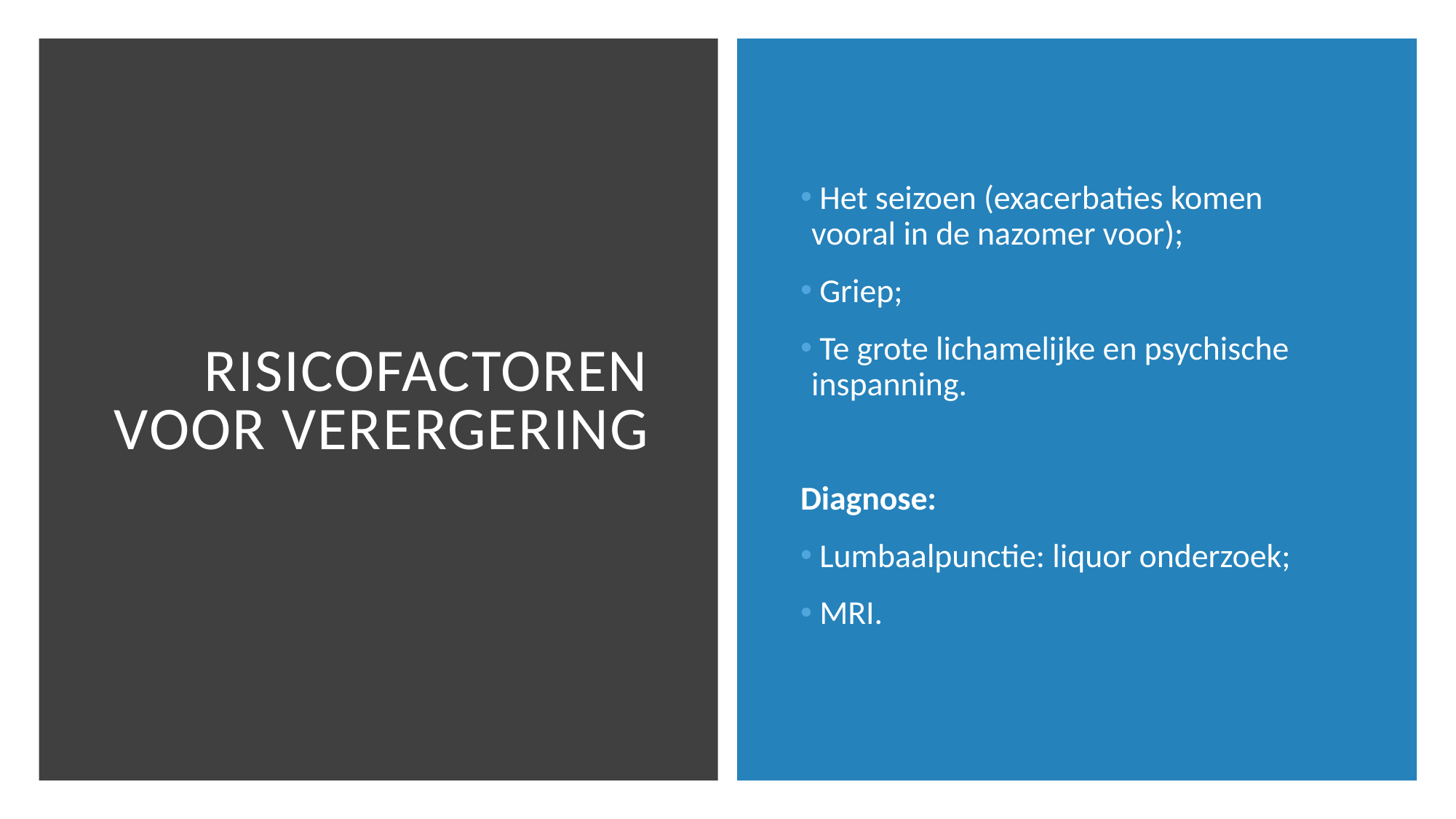

# Risicofactoren voor verergering
 Het seizoen (exacerbaties komen vooral in de nazomer voor);
 Griep;
 Te grote lichamelijke en psychische inspanning.

Diagnose:
 Lumbaalpunctie: liquor onderzoek;
 MRI.